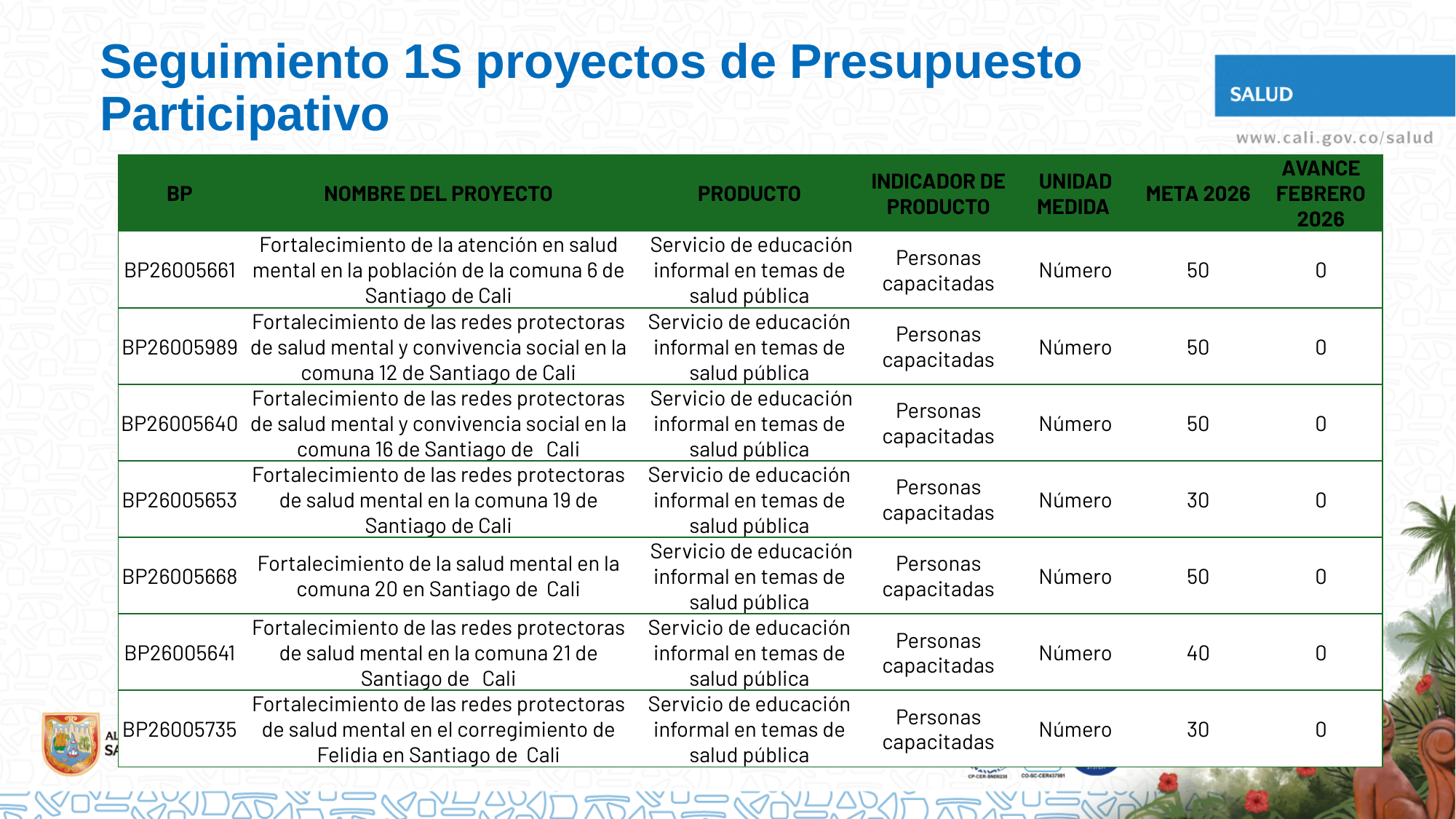

# Seguimiento 1S proyectos de Presupuesto Participativo
| BP | NOMBRE DEL PROYECTO | PRODUCTO | INDICADOR DE PRODUCTO | UNIDAD MEDIDA | META 2026 | AVANCE FEBRERO 2026 |
| --- | --- | --- | --- | --- | --- | --- |
| BP26005661 | Fortalecimiento de la atención en salud mental en la población de la comuna 6 de Santiago de Cali | Servicio de educación informal en temas de salud pública | Personas capacitadas | Número | 50 | 0 |
| BP26005989 | Fortalecimiento de las redes protectoras de salud mental y convivencia social en la comuna 12 de Santiago de Cali | Servicio de educación informal en temas de salud pública | Personas capacitadas | Número | 50 | 0 |
| BP26005640 | Fortalecimiento de las redes protectoras de salud mental y convivencia social en la comuna 16 de Santiago de Cali | Servicio de educación informal en temas de salud pública | Personas capacitadas | Número | 50 | 0 |
| BP26005653 | Fortalecimiento de las redes protectoras de salud mental en la comuna 19 de Santiago de Cali | Servicio de educación informal en temas de salud pública | Personas capacitadas | Número | 30 | 0 |
| BP26005668 | Fortalecimiento de la salud mental en la comuna 20 en Santiago de Cali | Servicio de educación informal en temas de salud pública | Personas capacitadas | Número | 50 | 0 |
| BP26005641 | Fortalecimiento de las redes protectoras de salud mental en la comuna 21 de Santiago de Cali | Servicio de educación informal en temas de salud pública | Personas capacitadas | Número | 40 | 0 |
| BP26005735 | Fortalecimiento de las redes protectoras de salud mental en el corregimiento de Felidia en Santiago de Cali | Servicio de educación informal en temas de salud pública | Personas capacitadas | Número | 30 | 0 |